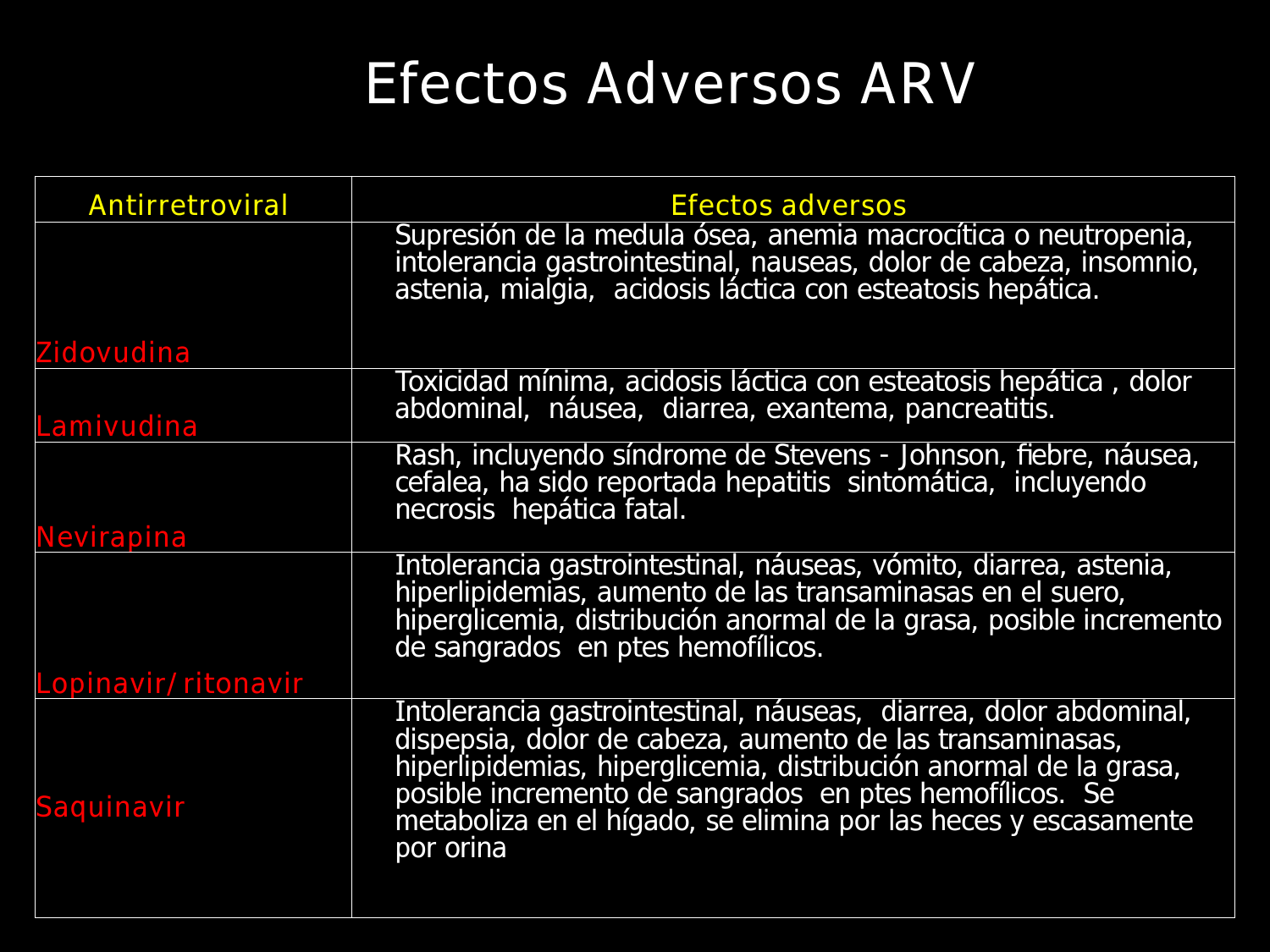

# Efectos Adversos ARV
| Antirretroviral | Efectos adversos |
| --- | --- |
| Zidovudina | Supresión de la medula ósea, anemia macrocítica o neutropenia, intolerancia gastrointestinal, nauseas, dolor de cabeza, insomnio, astenia, mialgia, acidosis láctica con esteatosis hepática. |
| Lamivudina | Toxicidad mínima, acidosis láctica con esteatosis hepática , dolor abdominal, náusea, diarrea, exantema, pancreatitis. |
| Nevirapina | Rash, incluyendo síndrome de Stevens - Johnson, fiebre, náusea, cefalea, ha sido reportada hepatitis sintomática, incluyendo necrosis hepática fatal. |
| Lopinavir/ritonavir | Intolerancia gastrointestinal, náuseas, vómito, diarrea, astenia, hiperlipidemias, aumento de las transaminasas en el suero, hiperglicemia, distribución anormal de la grasa, posible incremento de sangrados en ptes hemofílicos. |
| Saquinavir | Intolerancia gastrointestinal, náuseas, diarrea, dolor abdominal, dispepsia, dolor de cabeza, aumento de las transaminasas, hiperlipidemias, hiperglicemia, distribución anormal de la grasa, posible incremento de sangrados en ptes hemofílicos.  Se metaboliza en el hígado, se elimina por las heces y escasamente por orina |